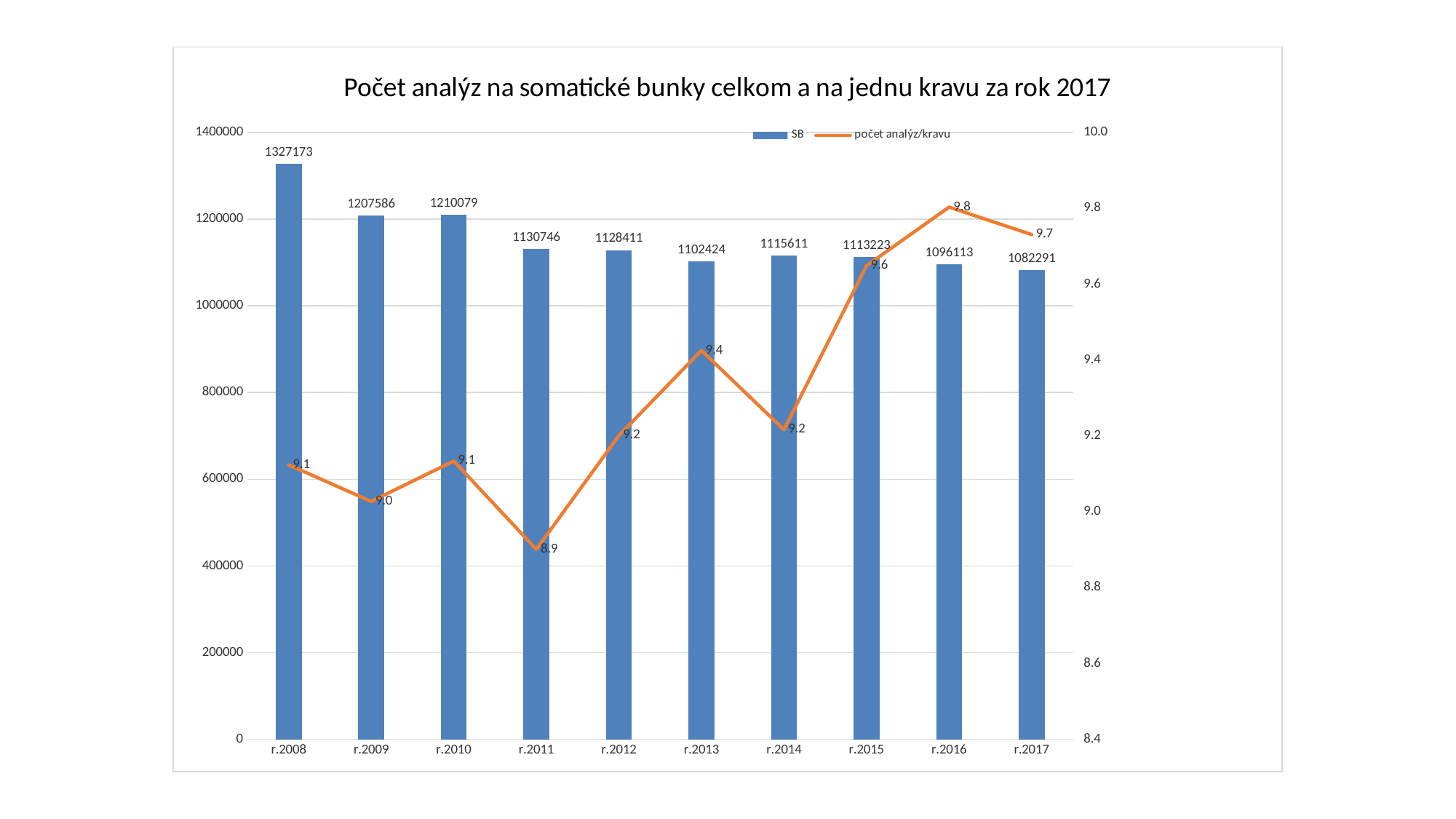

### Chart: Počet analýz na somatické bunky celkom a na jednu kravu za rok 2017

| Category | SB | počet analýz/kravu |
|---|---|---|
| r.2008 | 1327173.0 | 9.123533172472108 |
| r.2009 | 1207586.0 | 9.02712804527072 |
| r.2010 | 1210079.0 | 9.133774644485372 |
| r.2011 | 1130746.0 | 8.900778501090217 |
| r.2012 | 1128411.0 | 9.200777867468995 |
| r.2013 | 1102424.0 | 9.425246868721413 |
| r.2014 | 1115611.0 | 9.21626957900998 |
| r.2015 | 1113223.0 | 9.648569472251836 |
| r.2016 | 1096113.0 | 9.80291553011671 |
| r.2017 | 1082291.0 | 9.730557603438045 |